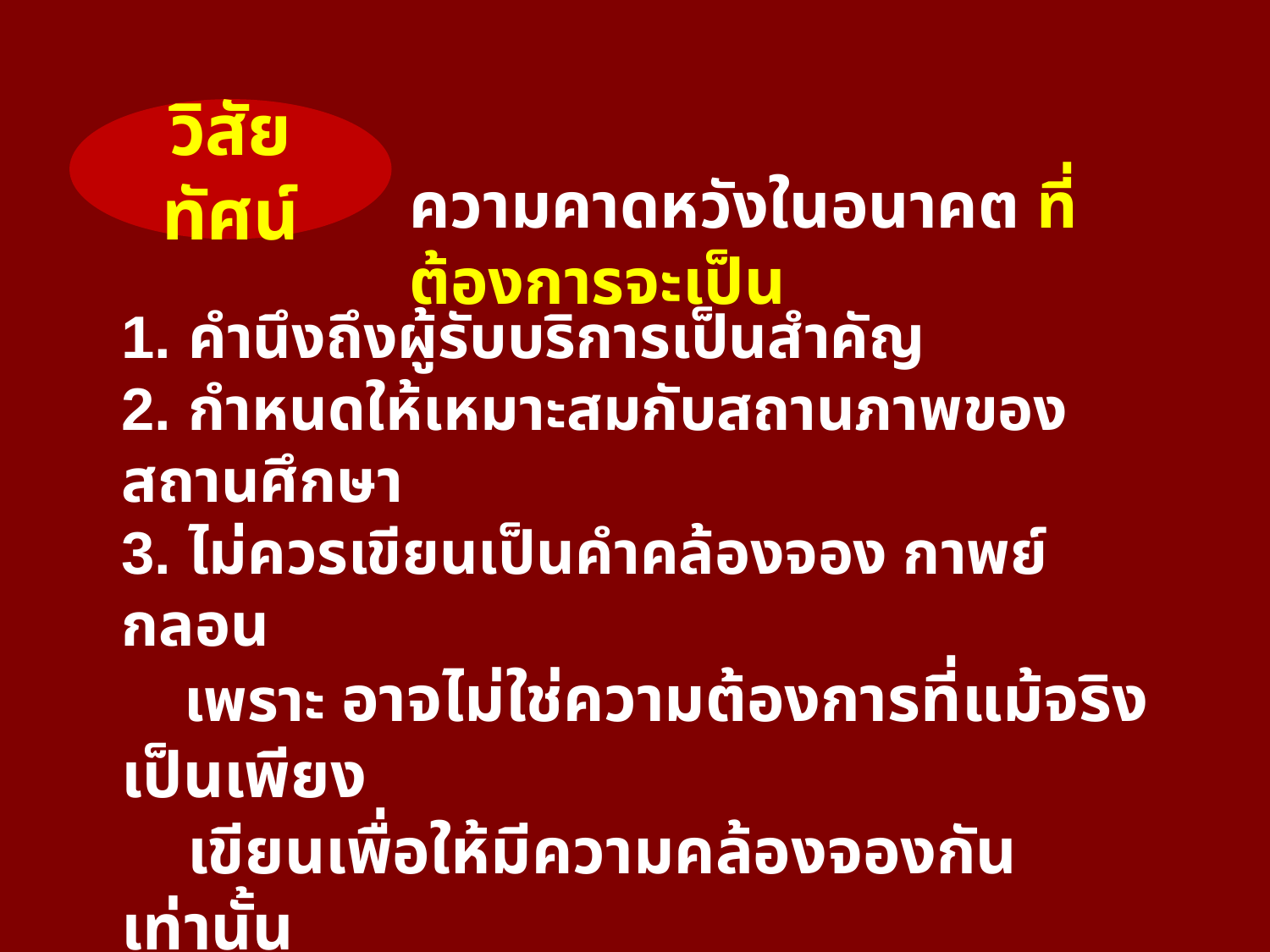

วิสัยทัศน์
ความคาดหวังในอนาคต ที่ต้องการจะเป็น
1. คำนึงถึงผู้รับบริการเป็นสำคัญ
2. กำหนดให้เหมาะสมกับสถานภาพของสถานศึกษา
3. ไม่ควรเขียนเป็นคำคล้องจอง กาพย์ กลอน
    เพราะ อาจไม่ใช่ความต้องการที่แม้จริง เป็นเพียง
    เขียนเพื่อให้มีความคล้องจองกันเท่านั้น
4. สอดคล้องกับนโยบายสถานศึกษาและเป้าประสงค์หลัก